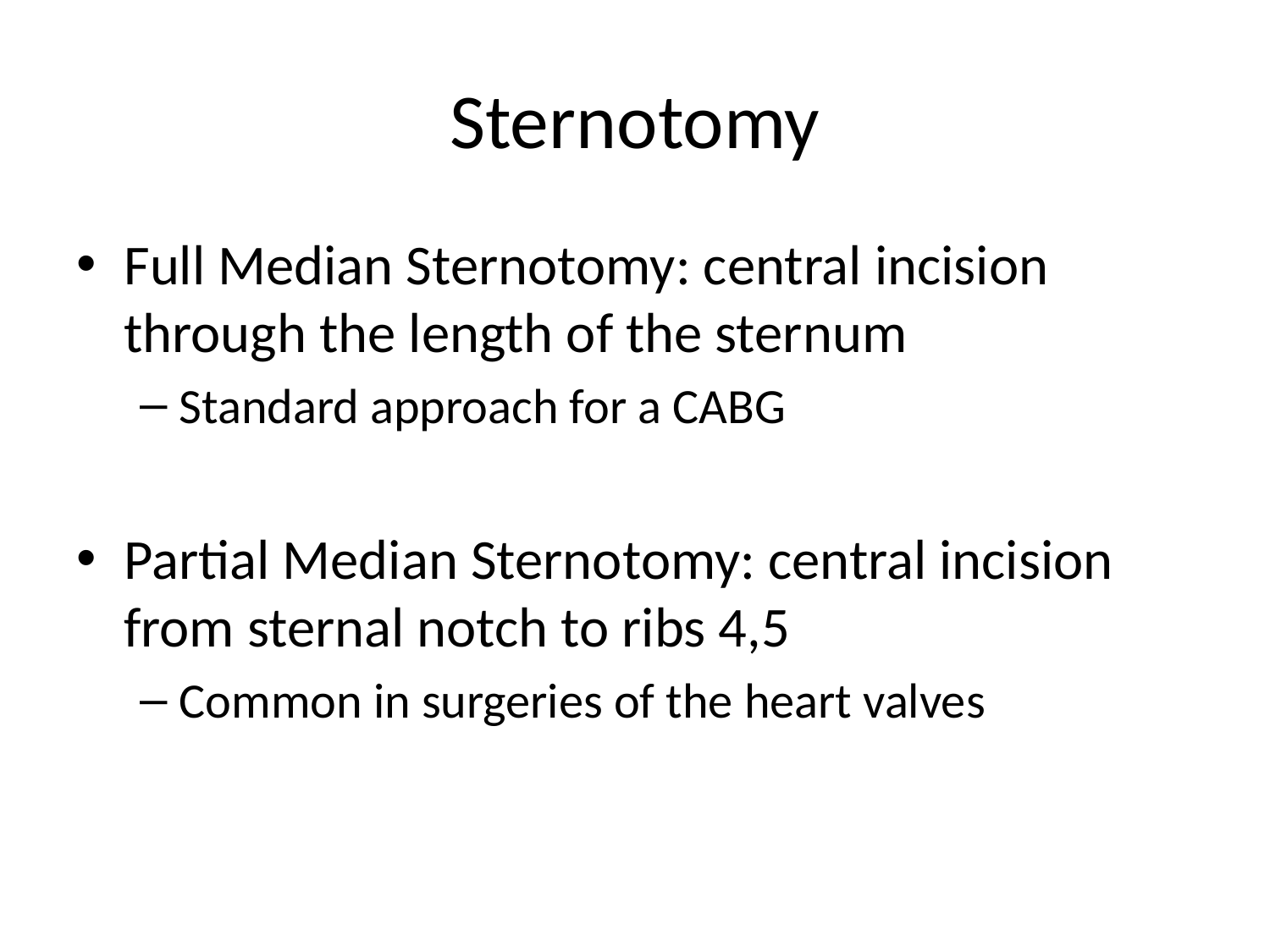

# Sternotomy
Full Median Sternotomy: central incision through the length of the sternum
Standard approach for a CABG

Partial Median Sternotomy: central incision from sternal notch to ribs 4,5
Common in surgeries of the heart valves